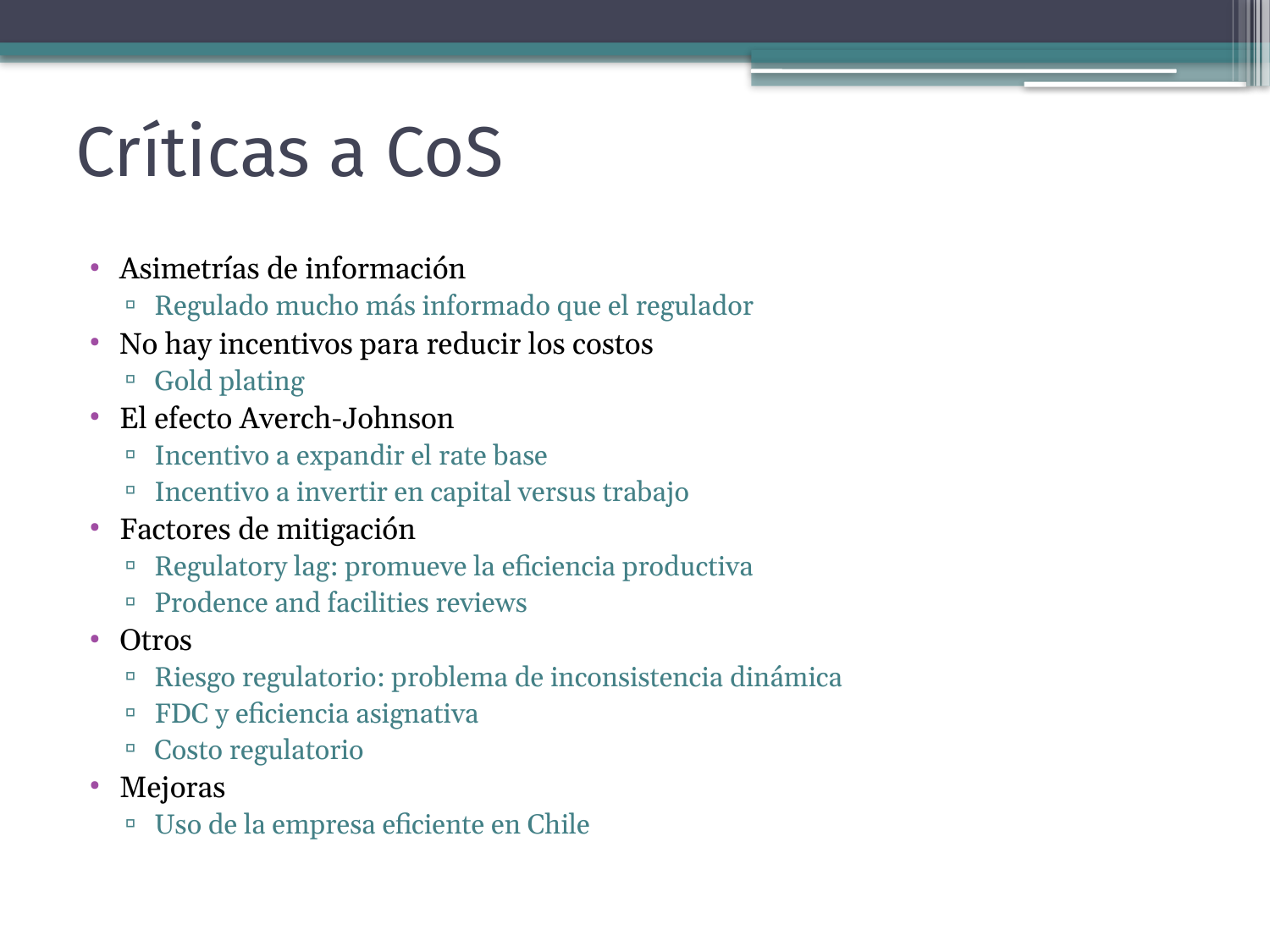

# Críticas a CoS
Asimetrías de información
Regulado mucho más informado que el regulador
No hay incentivos para reducir los costos
Gold plating
El efecto Averch-Johnson
Incentivo a expandir el rate base
Incentivo a invertir en capital versus trabajo
Factores de mitigación
Regulatory lag: promueve la eficiencia productiva
Prodence and facilities reviews
Otros
Riesgo regulatorio: problema de inconsistencia dinámica
FDC y eficiencia asignativa
Costo regulatorio
Mejoras
Uso de la empresa eficiente en Chile